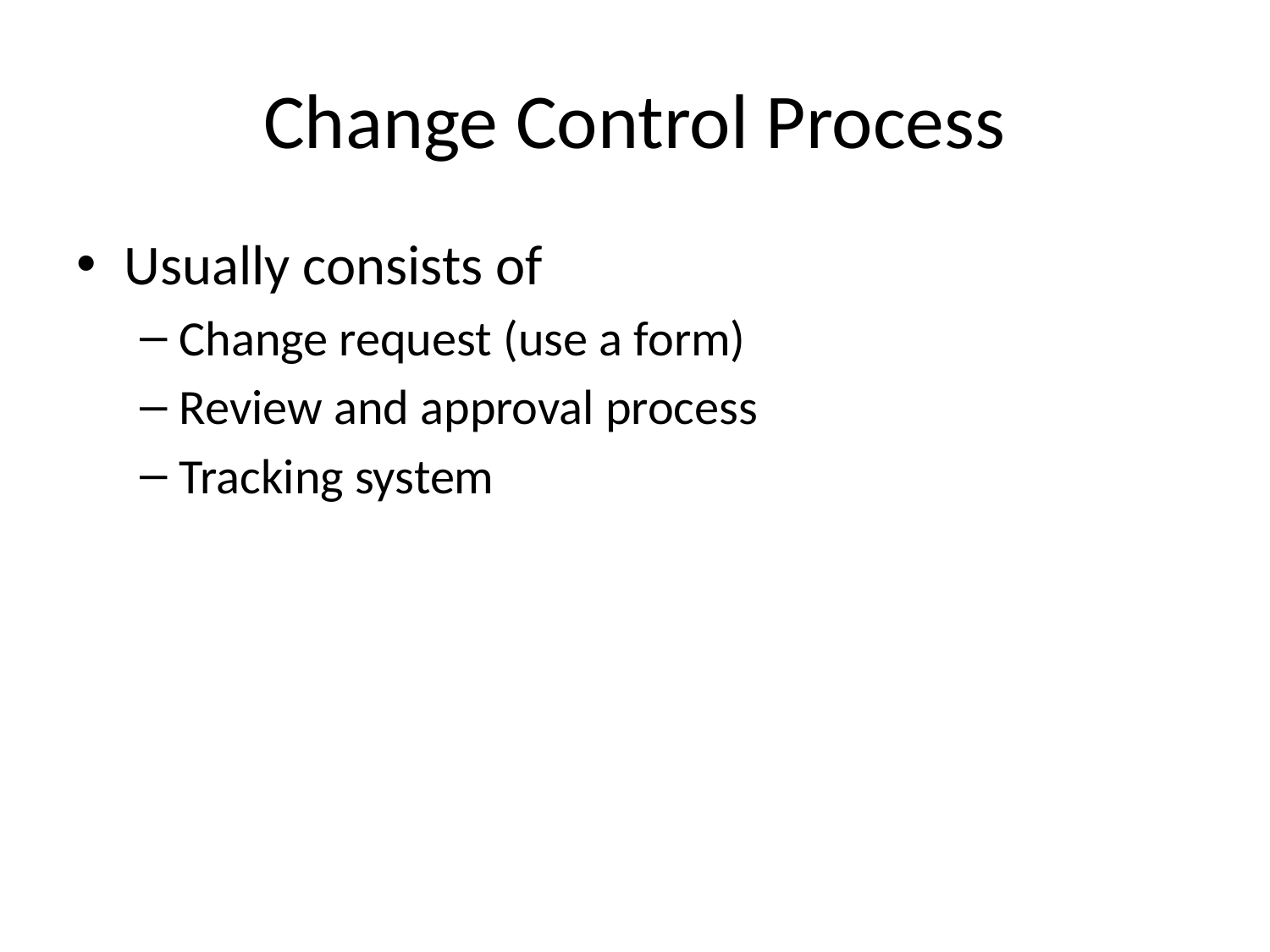

# Change Control Process
Usually consists of
Change request (use a form)
Review and approval process
Tracking system